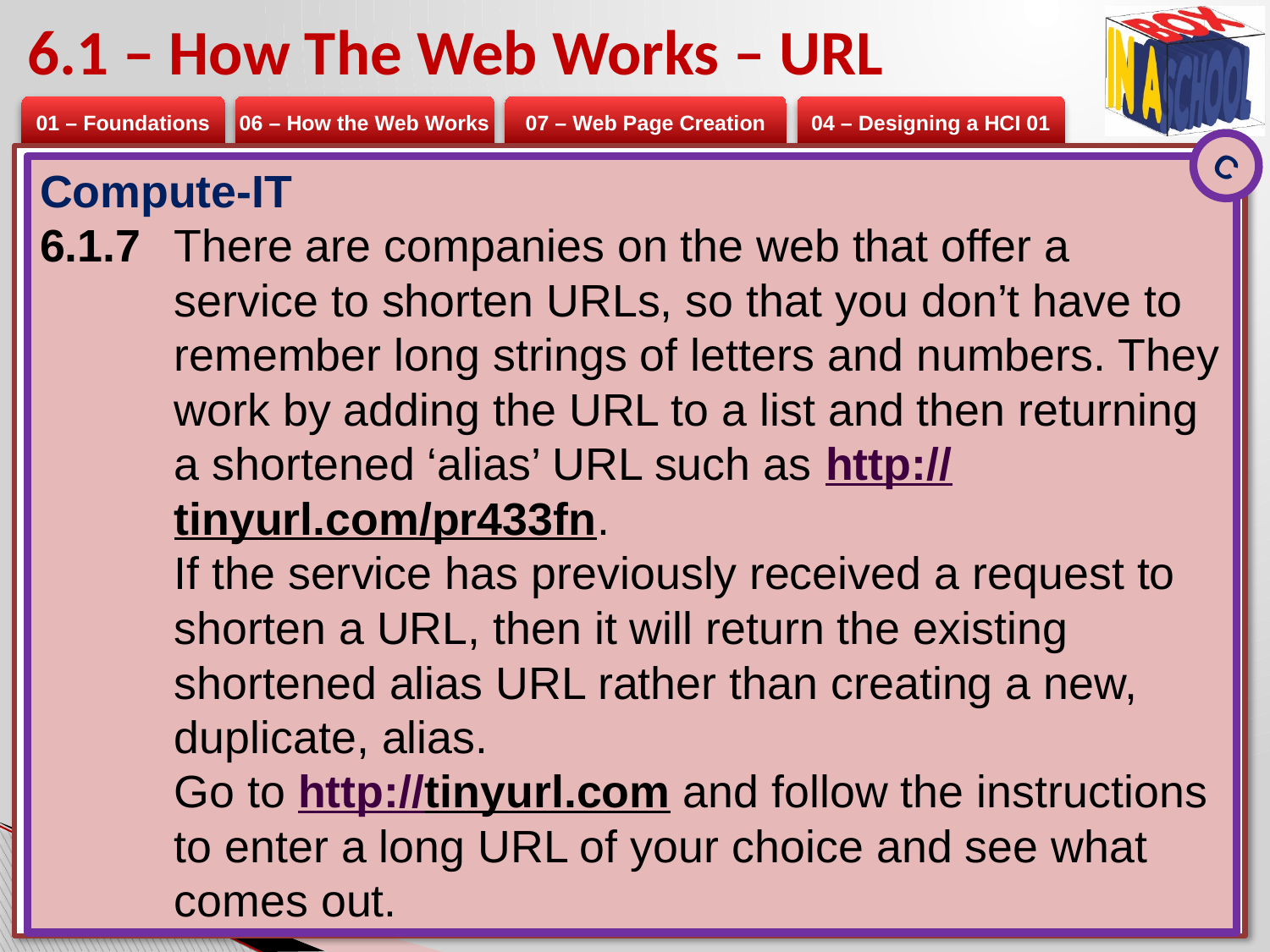

# 6.1 – How The Web Works – URL
C
Compute-IT
6.1.7	There are companies on the web that offer a service to shorten URLs, so that you don’t have to remember long strings of letters and numbers. They work by adding the URL to a list and then returning a shortened ‘alias’ URL such as http://tinyurl.com/pr433fn.
	If the service has previously received a request to shorten a URL, then it will return the existing shortened alias URL rather than creating a new, duplicate, alias.
	Go to http://tinyurl.com and follow the instructions to enter a long URL of your choice and see what comes out.